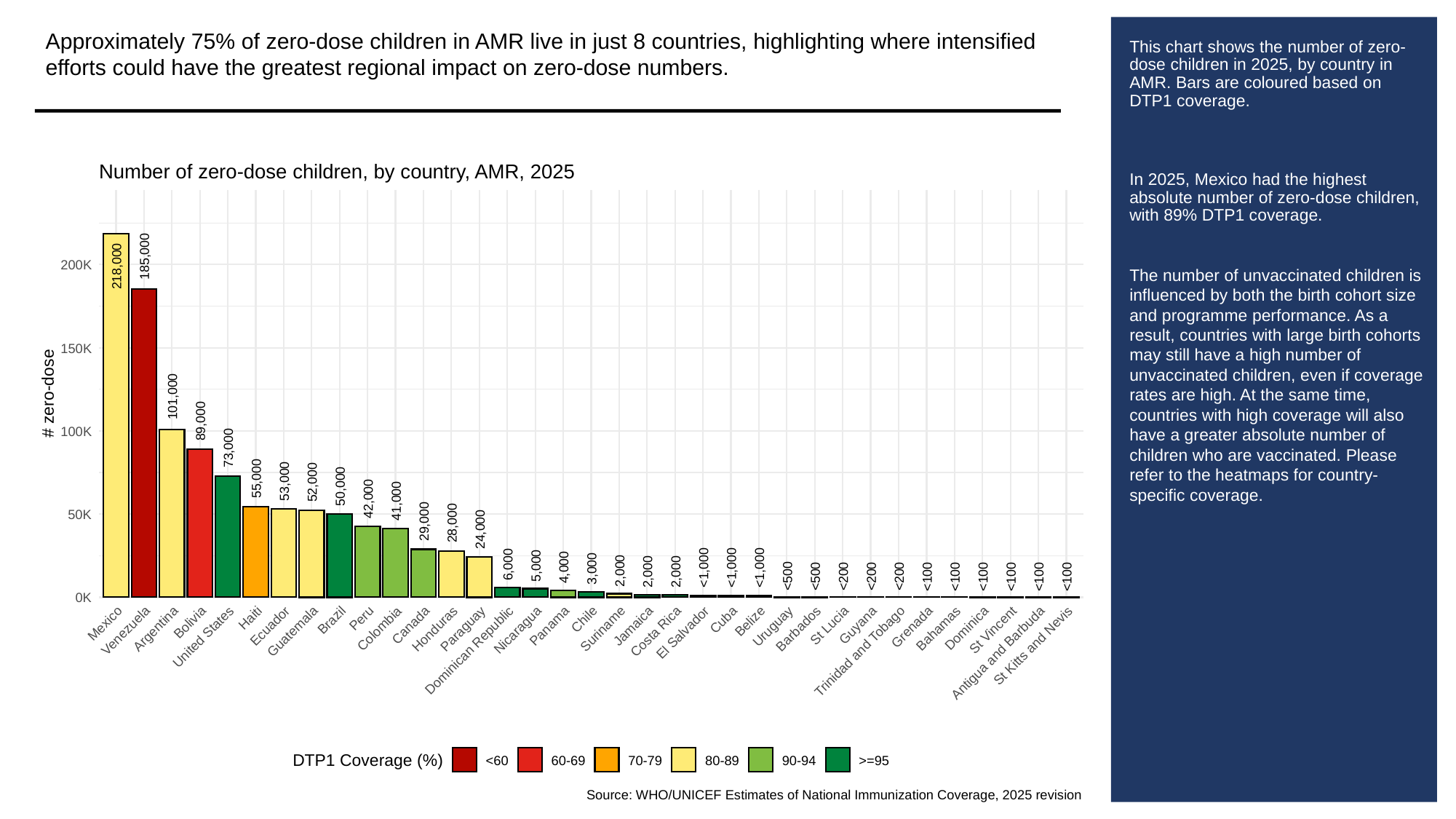

Approximately 75% of zero-dose children in AMR live in just 8 countries, highlighting where intensified efforts could have the greatest regional impact on zero-dose numbers.
# This chart shows the number of zero-dose children in 2025, by country in AMR. Bars are coloured based on DTP1 coverage.

In 2025, Mexico had the highest absolute number of zero-dose children, with 89% DTP1 coverage.

The number of unvaccinated children is influenced by both the birth cohort size and programme performance. As a result, countries with large birth cohorts may still have a high number of unvaccinated children, even if coverage rates are high. At the same time, countries with high coverage will also have a greater absolute number of children who are vaccinated. Please refer to the heatmaps for country-specific coverage.

Number of zero-dose children, by country, AMR, 2025

185,000
200K
218,000

150K

# zero-dose

101,000
89,000
100K

73,000

55,000

53,000
52,000
50,000
42,000
41,000

50K

29,000
28,000
24,000

6,000
5,000
4,000
<1,000
<1,000
<1,000
3,000
2,000
2,000
2,000
<500
<500
<200
<200
<200
<100
<100
<100
<100
<100
<100

0K

Haiti
Peru
Chile
Cuba
Brazil
Belize
Bolivia
Mexico
Canada
Guyana
St Lucia
Jamaica
Ecuador
Panama
Uruguay
Grenada
Dominica
Colombia
Bahamas
Suriname
Argentina
Paraguay
Barbados
Honduras
St Vincent
Nicaragua
Venezuela
Costa Rica
Guatemala
El Salvador
United States
St Kitts and Nevis
Dominican Republic
Trinidad and Tobago
Antigua and Barbuda

DTP1 Coverage (%)
<60
60-69
70-79
80-89
90-94
>=95
Source: WHO/UNICEF Estimates of National Immunization Coverage, 2025 revision